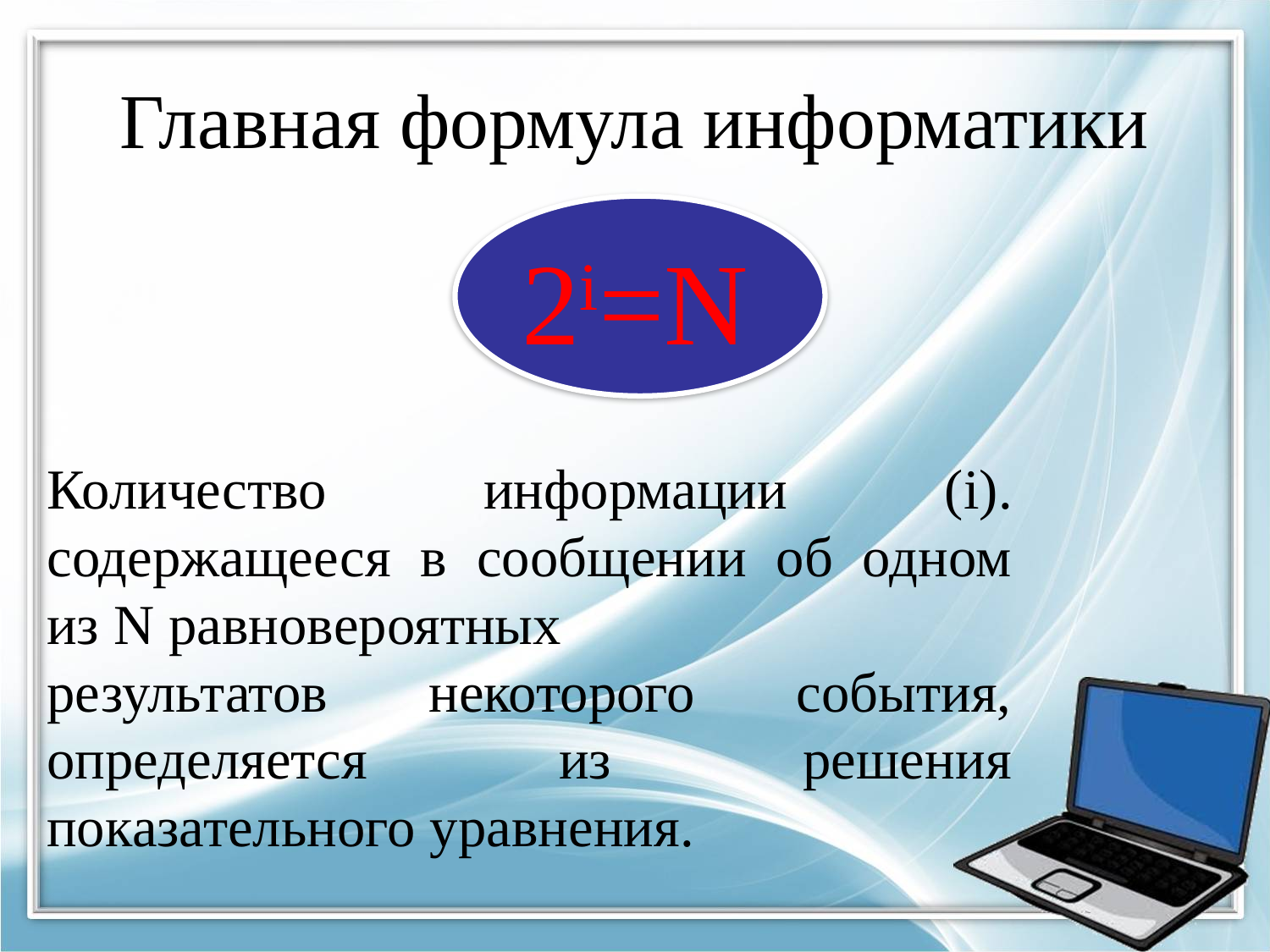

# Главная формула информатики

2i=N
Количество информации (i). содержащееся в сообщении об одном из N равновероятных
результатов некоторого события, определяется из решения показательного уравнения.